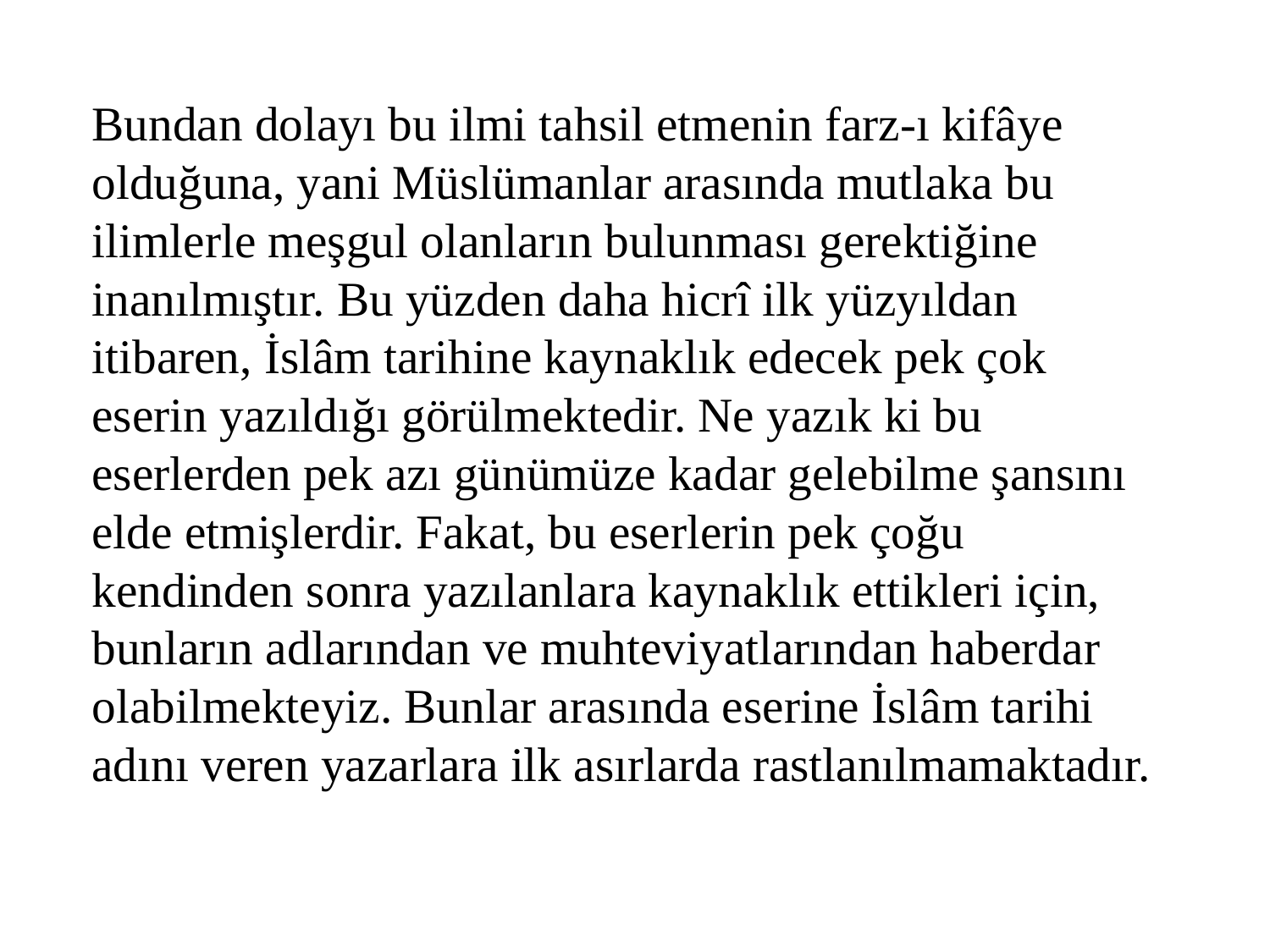

Bundan dolayı bu ilmi tahsil etmenin farz-ı kifâye olduğuna, yani Müslümanlar arasında mutlaka bu ilimlerle meşgul olanların bulunması gerektiğine inanılmıştır. Bu yüzden daha hicrî ilk yüzyıldan itibaren, İslâm tarihine kaynaklık edecek pek çok eserin yazıldığı görülmektedir. Ne yazık ki bu eserlerden pek azı günümüze kadar gelebilme şansını elde etmişlerdir. Fakat, bu eserlerin pek çoğu kendinden sonra yazılanlara kaynaklık ettikleri için, bunların adlarından ve muhteviyatlarından haberdar olabilmekteyiz. Bunlar arasında eserine İslâm tarihi adını veren yazarlara ilk asırlarda rastlanılmamaktadır.